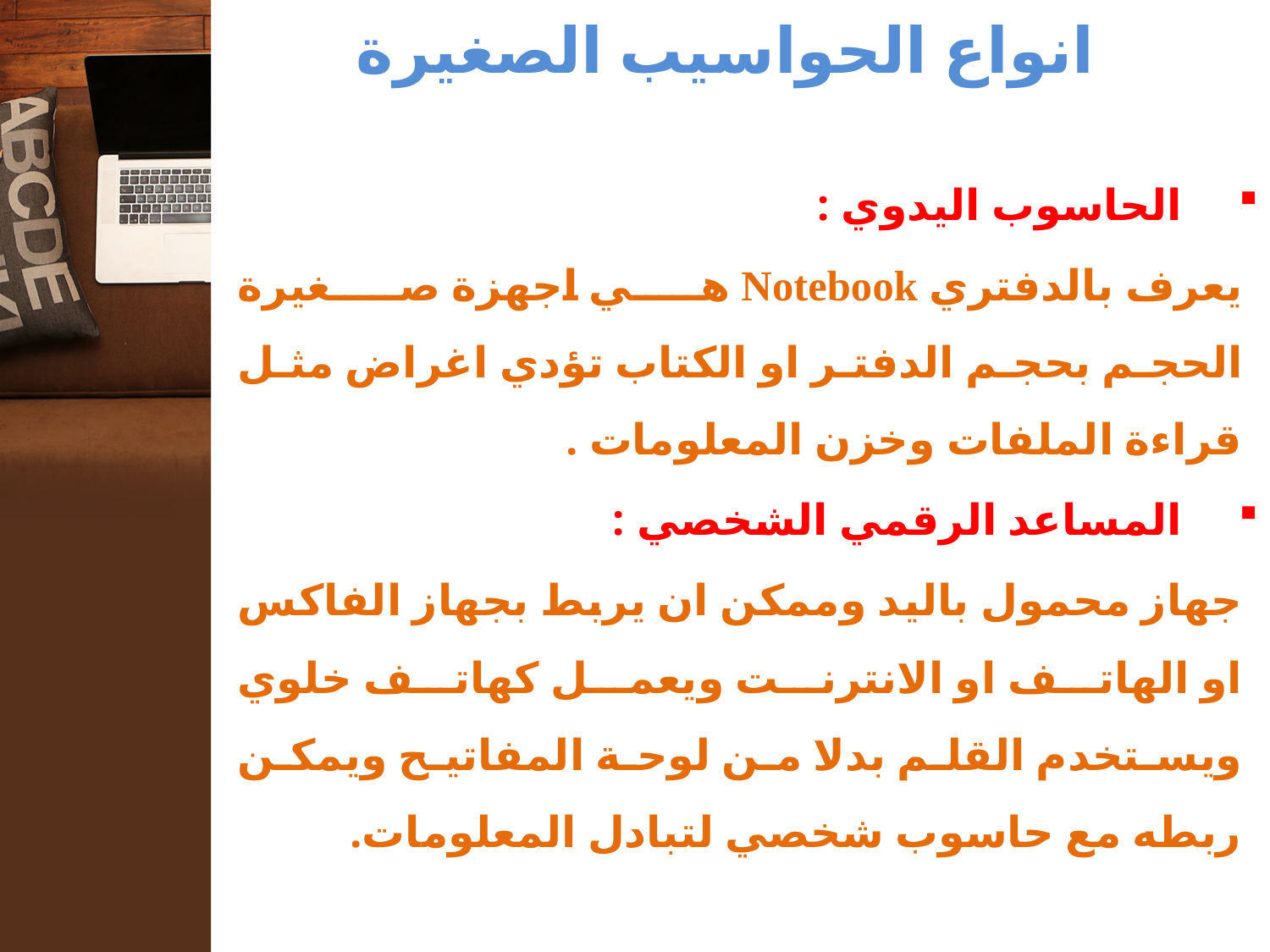

انواع الحواسيب الصغيرة
#

الحاسوب اليدوي :
يعرف بالدفتري Notebook هي اجهزة صغيرة الحجم بحجم الدفتر او الكتاب تؤدي اغراض مثل قراءة الملفات وخزن المعلومات .
المساعد الرقمي الشخصي :
جهاز محمول باليد وممكن ان يربط بجهاز الفاكس او الهاتف او الانترنت ويعمل كهاتف خلوي ويستخدم القلم بدلا من لوحة المفاتيح ويمكن ربطه مع حاسوب شخصي لتبادل المعلومات.